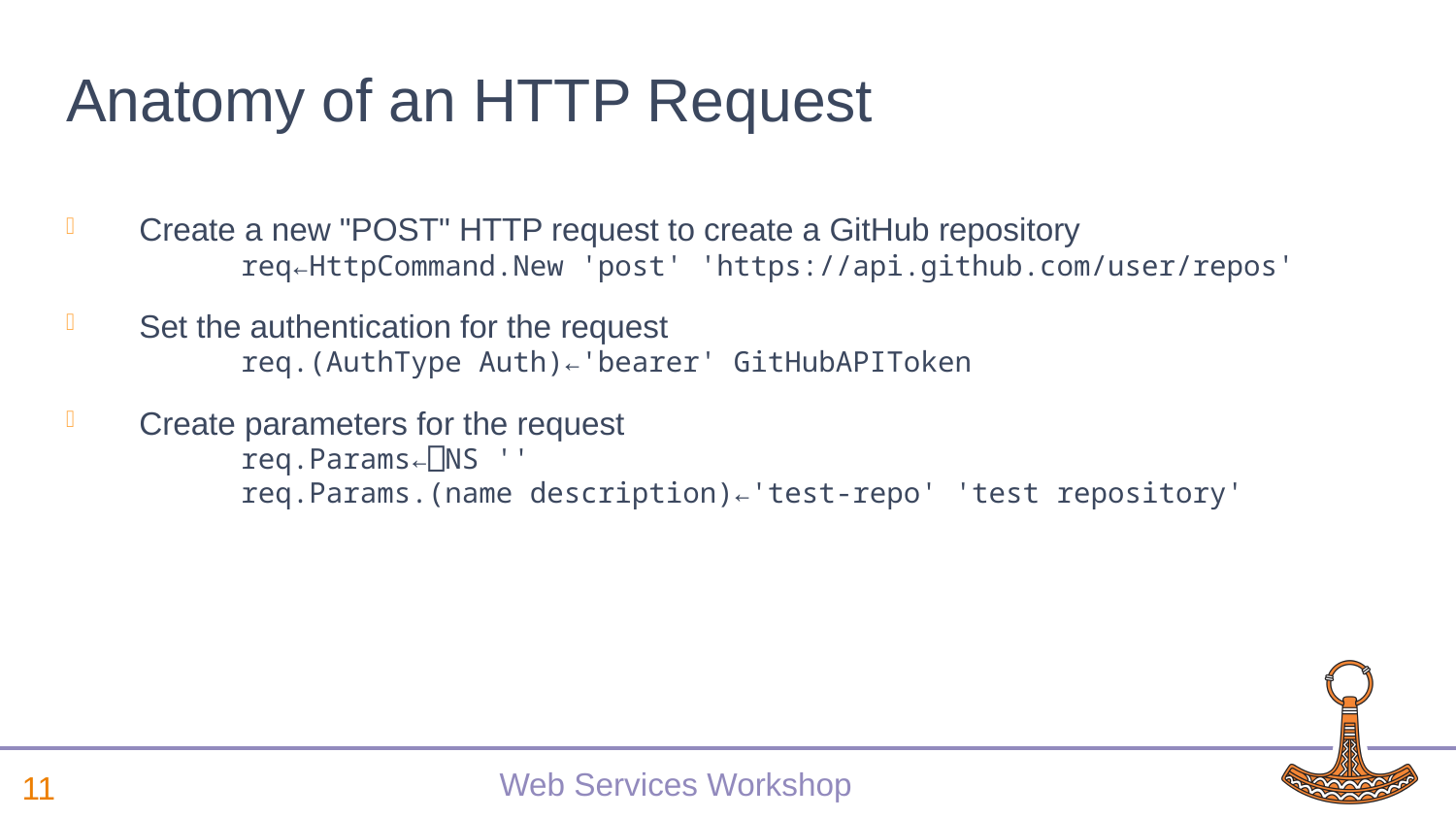

# Anatomy of an HTTP Request
Create a new "POST" HTTP request to create a GitHub repository
      req←HttpCommand.New 'post' 'https://api.github.com/user/repos'
Set the authentication for the request
      req.(AuthType Auth)←'bearer' GitHubAPIToken
Create parameters for the request
      req.Params←⎕NS ''
      req.Params.(name description)←'test-repo' 'test repository'